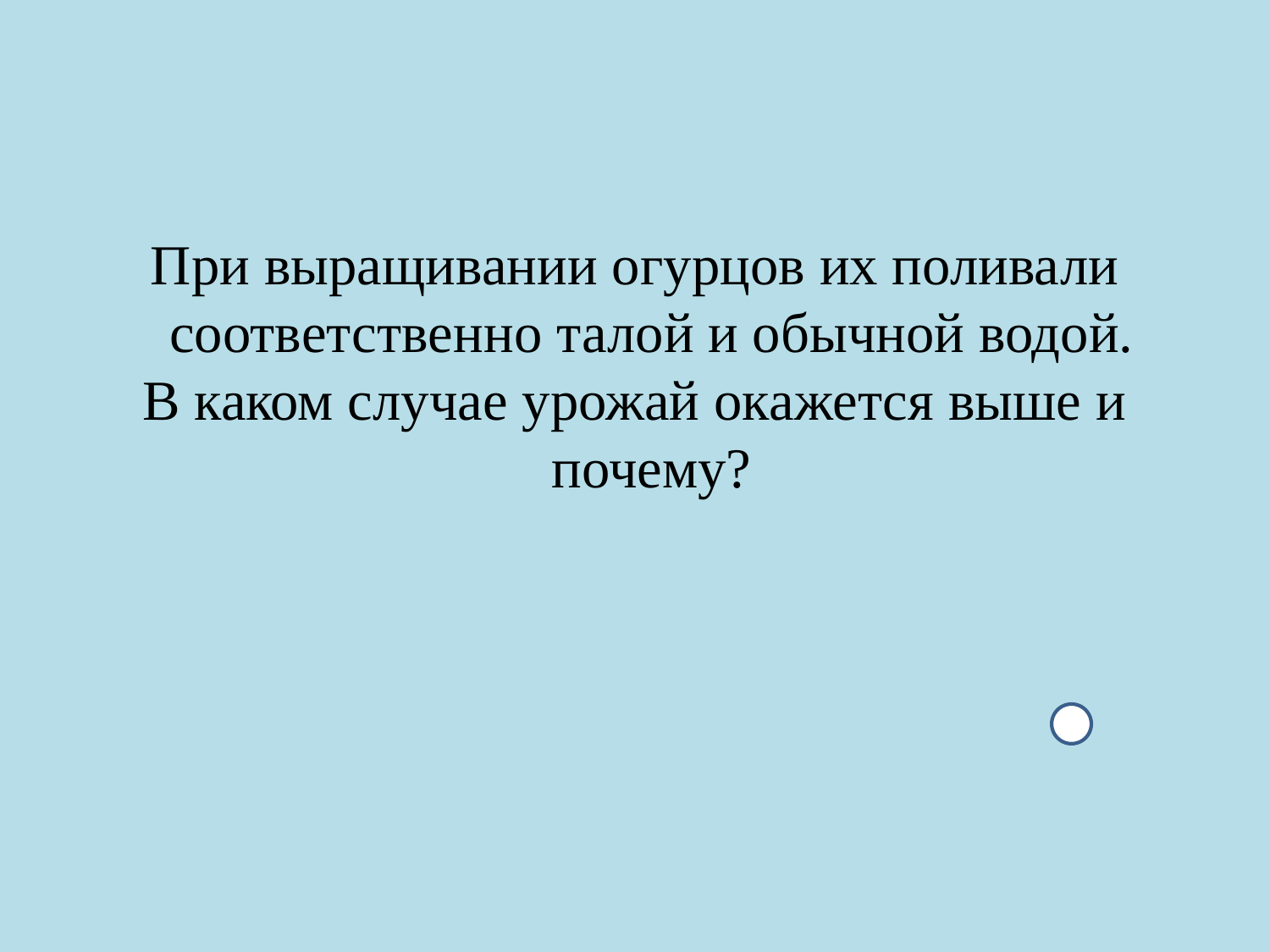

#
При выращивании огурцов их поливали соответственно талой и обычной водой.
В каком случае урожай окажется выше и почему?